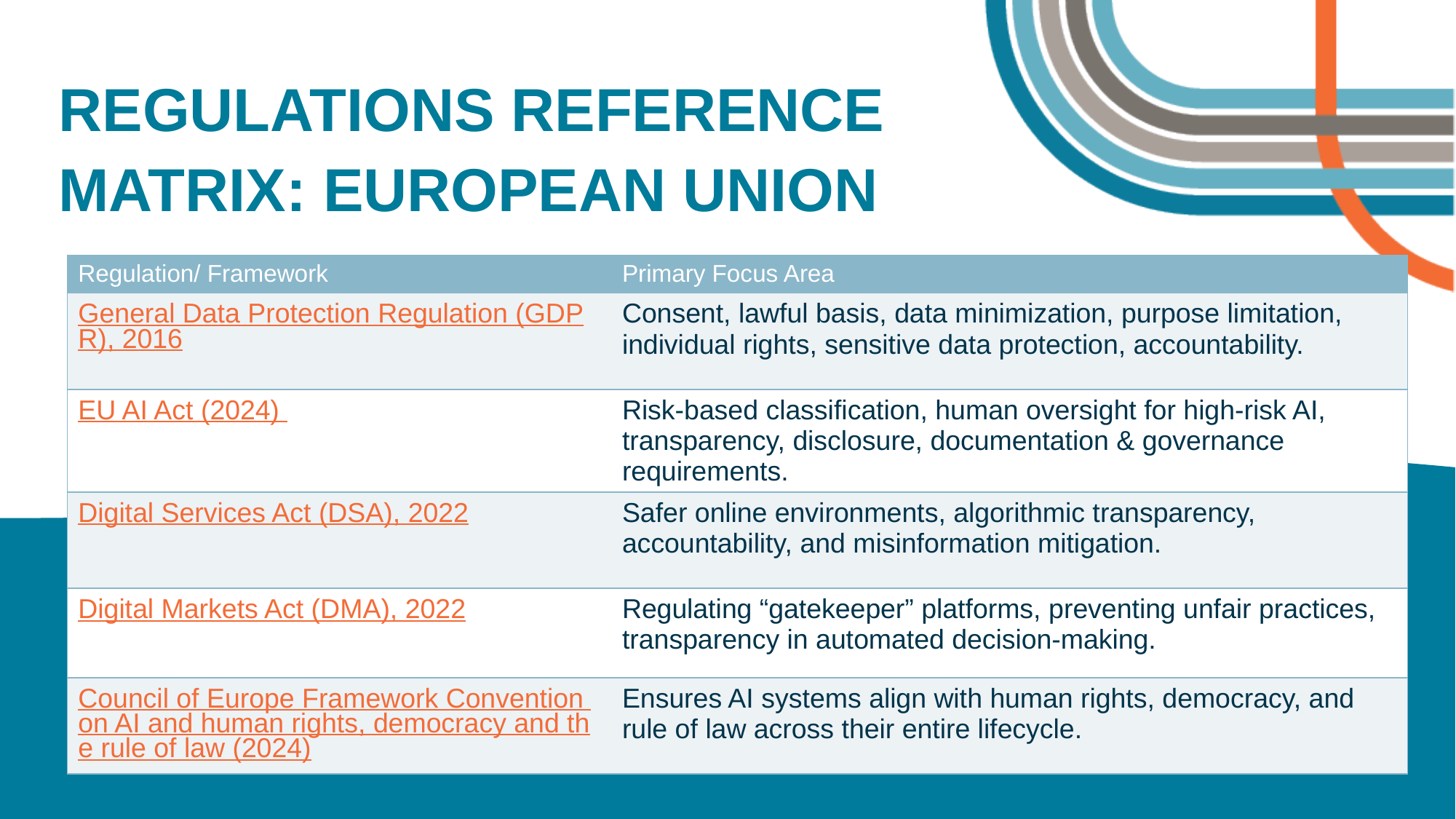

REGULATIONS REFERENCE MATRIX: EUROPEAN UNION
| Regulation/ Framework | Primary Focus Area |
| --- | --- |
| General Data Protection Regulation (GDPR), 2016 | Consent, lawful basis, data minimization, purpose limitation, individual rights, sensitive data protection, accountability. |
| EU AI Act (2024) | Risk-based classification, human oversight for high-risk AI, transparency, disclosure, documentation & governance requirements. |
| Digital Services Act (DSA), 2022 | Safer online environments, algorithmic transparency, accountability, and misinformation mitigation. |
| Digital Markets Act (DMA), 2022 | Regulating “gatekeeper” platforms, preventing unfair practices, transparency in automated decision-making. |
| Council of Europe Framework Convention on AI and human rights, democracy and the rule of law (2024) | Ensures AI systems align with human rights, democracy, and rule of law across their entire lifecycle. |